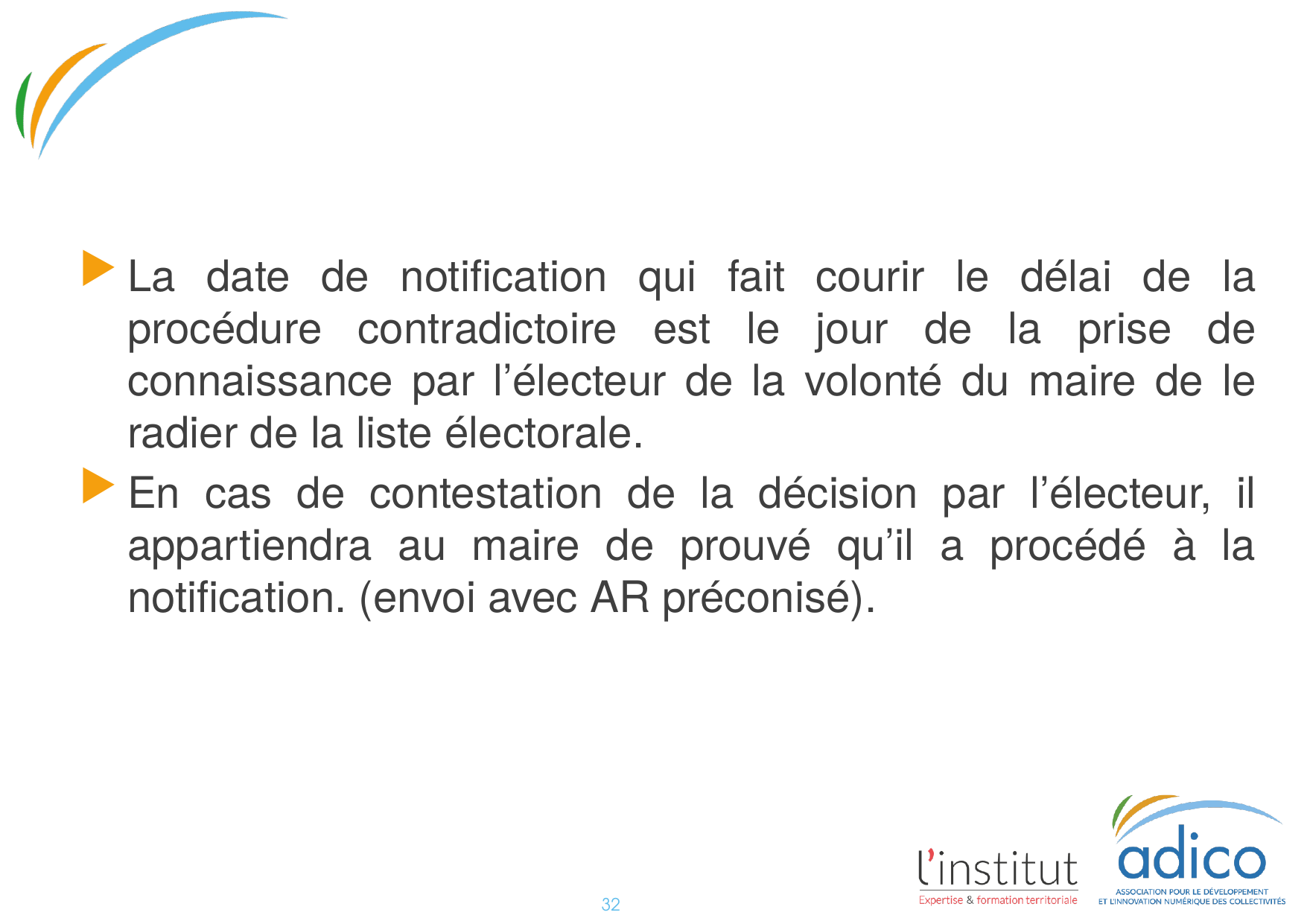

#

La date de notification qui fait courir le délai de la procédure contradictoire est le jour de la prise de connaissance par l’électeur de la volonté du maire de le radier de la liste électorale.
En cas de contestation de la décision par l’électeur, il appartiendra au maire de prouvé qu’il a procédé à la notification. (envoi avec AR préconisé).